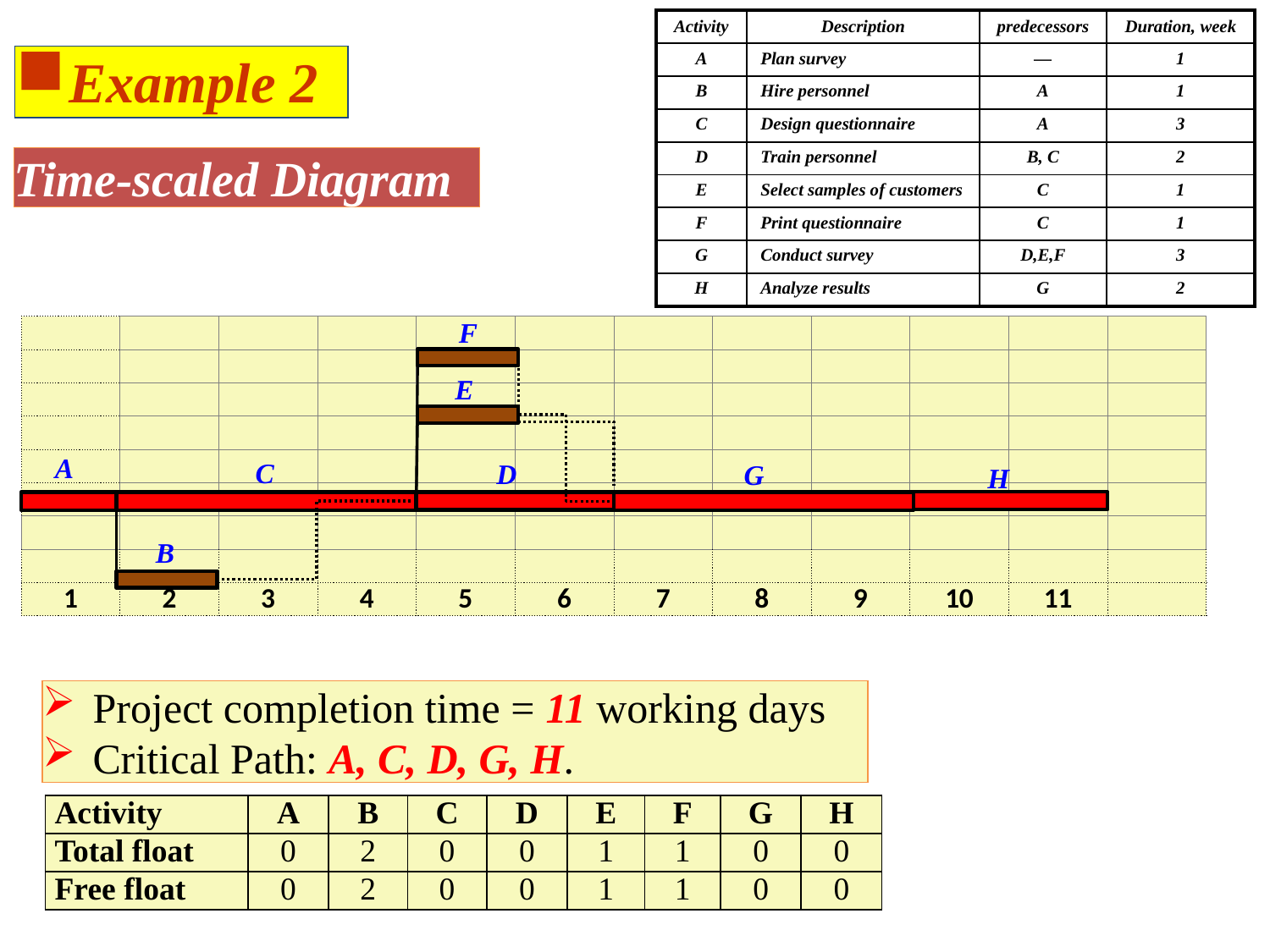

| Activity | Description | predecessors | Duration, week |
| --- | --- | --- | --- |
| A | Plan survey | — | 1 |
| B | Hire personnel | A | 1 |
| C | Design questionnaire | A | 3 |
| D | Train personnel | B, C | 2 |
| E | Select samples of customers | C | 1 |
| F | Print questionnaire | C | 1 |
| G | Conduct survey | D,E,F | 3 |
| H | Analyze results | G | 2 |
Example 2
Time-scaled Diagram
F

|  |  |  |  |  |  |  |  |  |  |  |  |
| --- | --- | --- | --- | --- | --- | --- | --- | --- | --- | --- | --- |
|  |  |  |  |  |  |  |  |  |  |  |  |
|  |  |  |  |  |  |  |  |  |  |  |  |
|  |  |  |  |  |  |  |  |  |  |  |  |
|  |  |  |  |  |  |  |  |  |  |  |  |
|  |  |  |  |  |  |  |  |  |  |  |  |
|  |  |  |  |  |  |  |  |  |  |  |  |
|  |  |  |  |  |  |  |  |  |  |  |  |
| 1 | 2 | 3 | 4 | 5 | 6 | 7 | 8 | 9 | 10 | 11 |  |
G

E

A

C

D

H

B

Project completion time = 11 working days
Critical Path: A, C, D, G, H.
| Activity | A | B | C | D | E | F | G | H |
| --- | --- | --- | --- | --- | --- | --- | --- | --- |
| Total float | 0 | 2 | 0 | 0 | 1 | 1 | 0 | 0 |
| Free float | 0 | 2 | 0 | 0 | 1 | 1 | 0 | 0 |